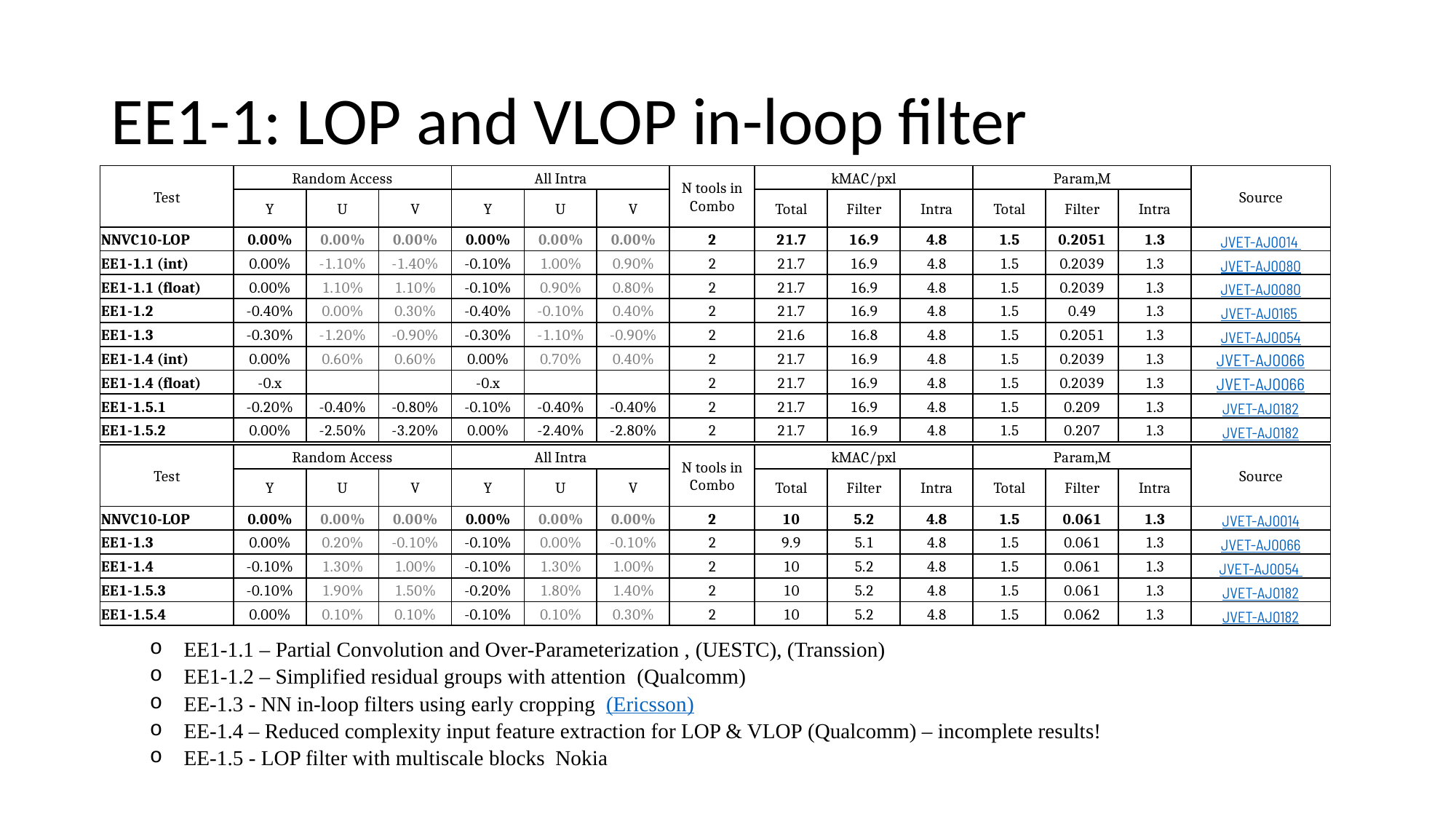

# EE1-1: LOP and VLOP in-loop filter
| Test | Random Access |  |  | All Intra |  |  | N tools in Combo | kMAC/pxl |  |  | Param,M |  |  | Source |
| --- | --- | --- | --- | --- | --- | --- | --- | --- | --- | --- | --- | --- | --- | --- |
|  | Y | U | V | Y | U | V |  | Total | Filter | Intra | Total | Filter | Intra |  |
| NNVC10-LOP | 0.00% | 0.00% | 0.00% | 0.00% | 0.00% | 0.00% | 2 | 21.7 | 16.9 | 4.8 | 1.5 | 0.2051 | 1.3 | JVET-AJ0014 |
| EE1-1.1 (int) | 0.00% | -1.10% | -1.40% | -0.10% | 1.00% | 0.90% | 2 | 21.7 | 16.9 | 4.8 | 1.5 | 0.2039 | 1.3 | JVET-AJ0080 |
| EE1-1.1 (float) | 0.00% | 1.10% | 1.10% | -0.10% | 0.90% | 0.80% | 2 | 21.7 | 16.9 | 4.8 | 1.5 | 0.2039 | 1.3 | JVET-AJ0080 |
| EE1-1.2 | -0.40% | 0.00% | 0.30% | -0.40% | -0.10% | 0.40% | 2 | 21.7 | 16.9 | 4.8 | 1.5 | 0.49 | 1.3 | JVET-AJ0165 |
| EE1-1.3 | -0.30% | -1.20% | -0.90% | -0.30% | -1.10% | -0.90% | 2 | 21.6 | 16.8 | 4.8 | 1.5 | 0.2051 | 1.3 | JVET-AJ0054 |
| EE1-1.4 (int) | 0.00% | 0.60% | 0.60% | 0.00% | 0.70% | 0.40% | 2 | 21.7 | 16.9 | 4.8 | 1.5 | 0.2039 | 1.3 | JVET-AJ0066 |
| EE1-1.4 (float) | -0.x |  |  | -0.x |  |  | 2 | 21.7 | 16.9 | 4.8 | 1.5 | 0.2039 | 1.3 | JVET-AJ0066 |
| EE1-1.5.1 | -0.20% | -0.40% | -0.80% | -0.10% | -0.40% | -0.40% | 2 | 21.7 | 16.9 | 4.8 | 1.5 | 0.209 | 1.3 | JVET-AJ0182 |
| EE1-1.5.2 | 0.00% | -2.50% | -3.20% | 0.00% | -2.40% | -2.80% | 2 | 21.7 | 16.9 | 4.8 | 1.5 | 0.207 | 1.3 | JVET-AJ0182 |
| Test | Random Access |  |  | All Intra |  |  | N tools in Combo | kMAC/pxl |  |  | Param,M |  |  | Source |
| --- | --- | --- | --- | --- | --- | --- | --- | --- | --- | --- | --- | --- | --- | --- |
|  | Y | U | V | Y | U | V |  | Total | Filter | Intra | Total | Filter | Intra |  |
| NNVC10-LOP | 0.00% | 0.00% | 0.00% | 0.00% | 0.00% | 0.00% | 2 | 10 | 5.2 | 4.8 | 1.5 | 0.061 | 1.3 | JVET-AJ0014 |
| EE1-1.3 | 0.00% | 0.20% | -0.10% | -0.10% | 0.00% | -0.10% | 2 | 9.9 | 5.1 | 4.8 | 1.5 | 0.061 | 1.3 | JVET-AJ0066 |
| EE1-1.4 | -0.10% | 1.30% | 1.00% | -0.10% | 1.30% | 1.00% | 2 | 10 | 5.2 | 4.8 | 1.5 | 0.061 | 1.3 | JVET-AJ0054 |
| EE1-1.5.3 | -0.10% | 1.90% | 1.50% | -0.20% | 1.80% | 1.40% | 2 | 10 | 5.2 | 4.8 | 1.5 | 0.061 | 1.3 | JVET-AJ0182 |
| EE1-1.5.4 | 0.00% | 0.10% | 0.10% | -0.10% | 0.10% | 0.30% | 2 | 10 | 5.2 | 4.8 | 1.5 | 0.062 | 1.3 | JVET-AJ0182 |
EE1-1.1 – Partial Convolution and Over-Parameterization , (UESTC), (Transsion)
EE1-1.2 – Simplified residual groups with attention  (Qualcomm)
EE-1.3 - NN in-loop filters using early cropping  (Ericsson)
EE-1.4 – Reduced complexity input feature extraction for LOP & VLOP (Qualcomm) – incomplete results!
EE-1.5 - LOP filter with multiscale blocks  Nokia